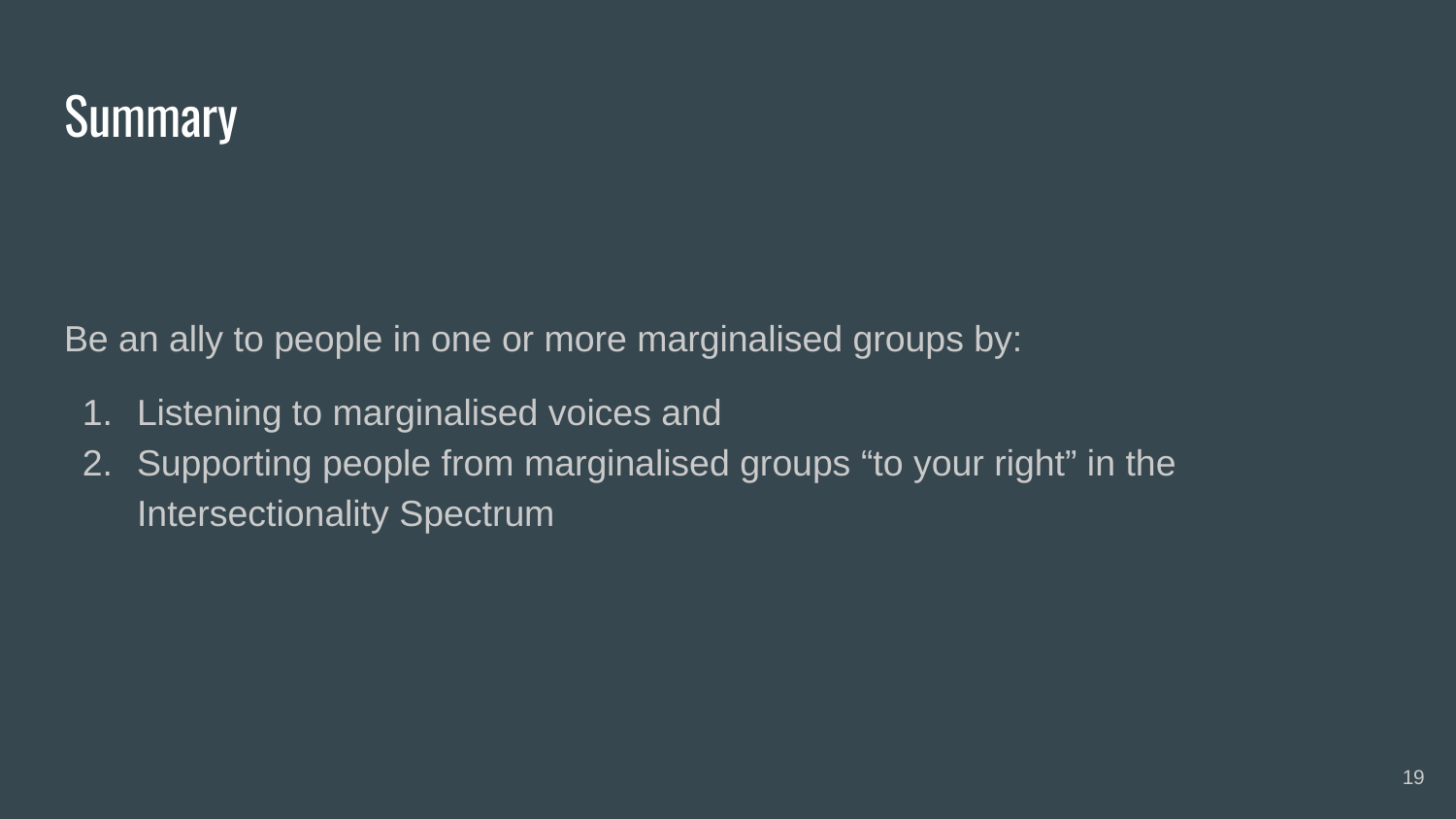

# Summary
Be an ally to people in one or more marginalised groups by:
Listening to marginalised voices and
Supporting people from marginalised groups “to your right” in the Intersectionality Spectrum
19